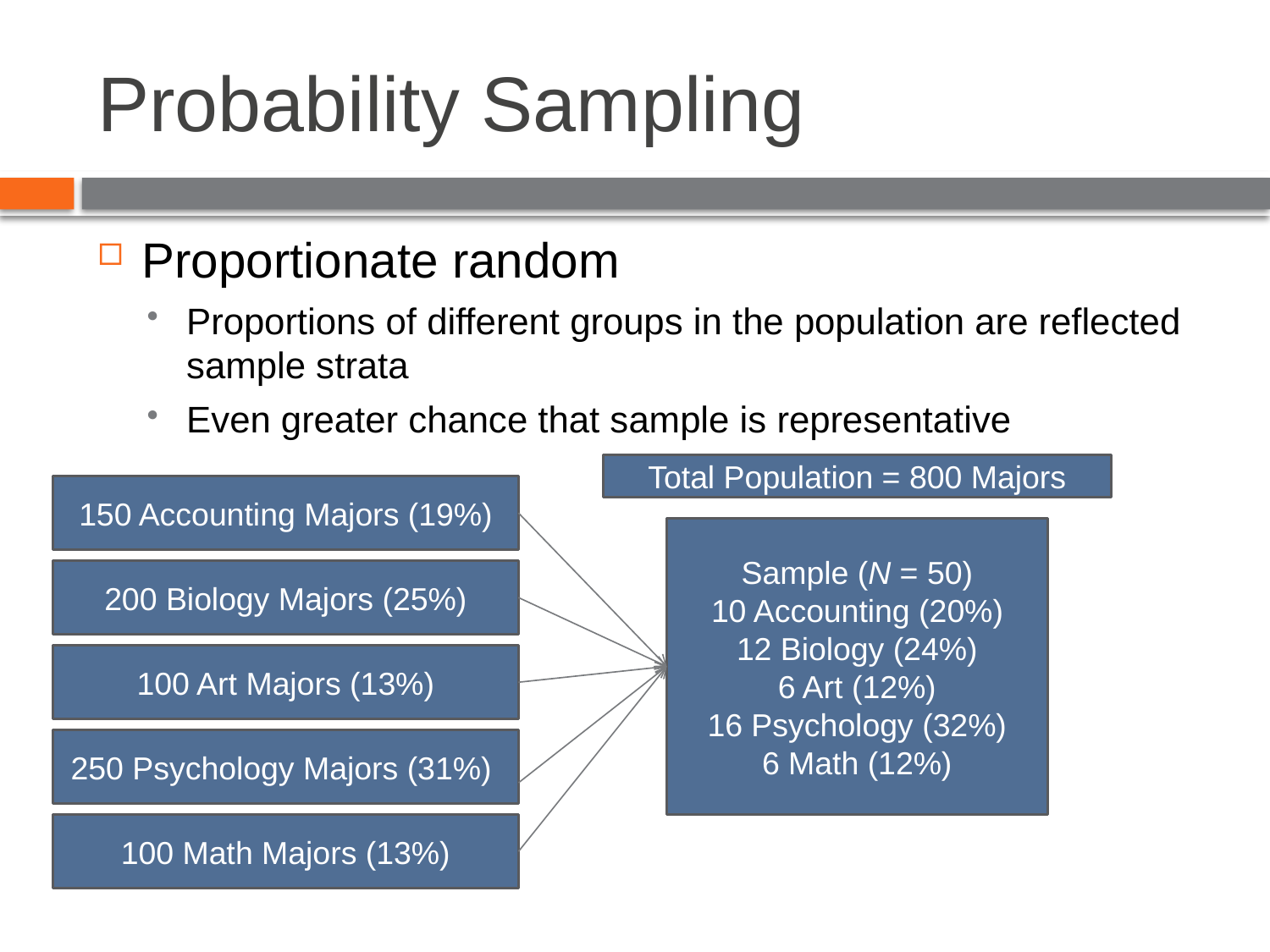

# Probability Sampling
Proportionate random
Proportions of different groups in the population are reflected sample strata
Even greater chance that sample is representative

Total Population = 800 Majors
150 Accounting Majors (19%)
Sample (N = 50)
10 Accounting (20%)
12 Biology (24%)
6 Art (12%)
16 Psychology (32%)
6 Math (12%)
200 Biology Majors (25%)
100 Art Majors (13%)
250 Psychology Majors (31%)
100 Math Majors (13%)